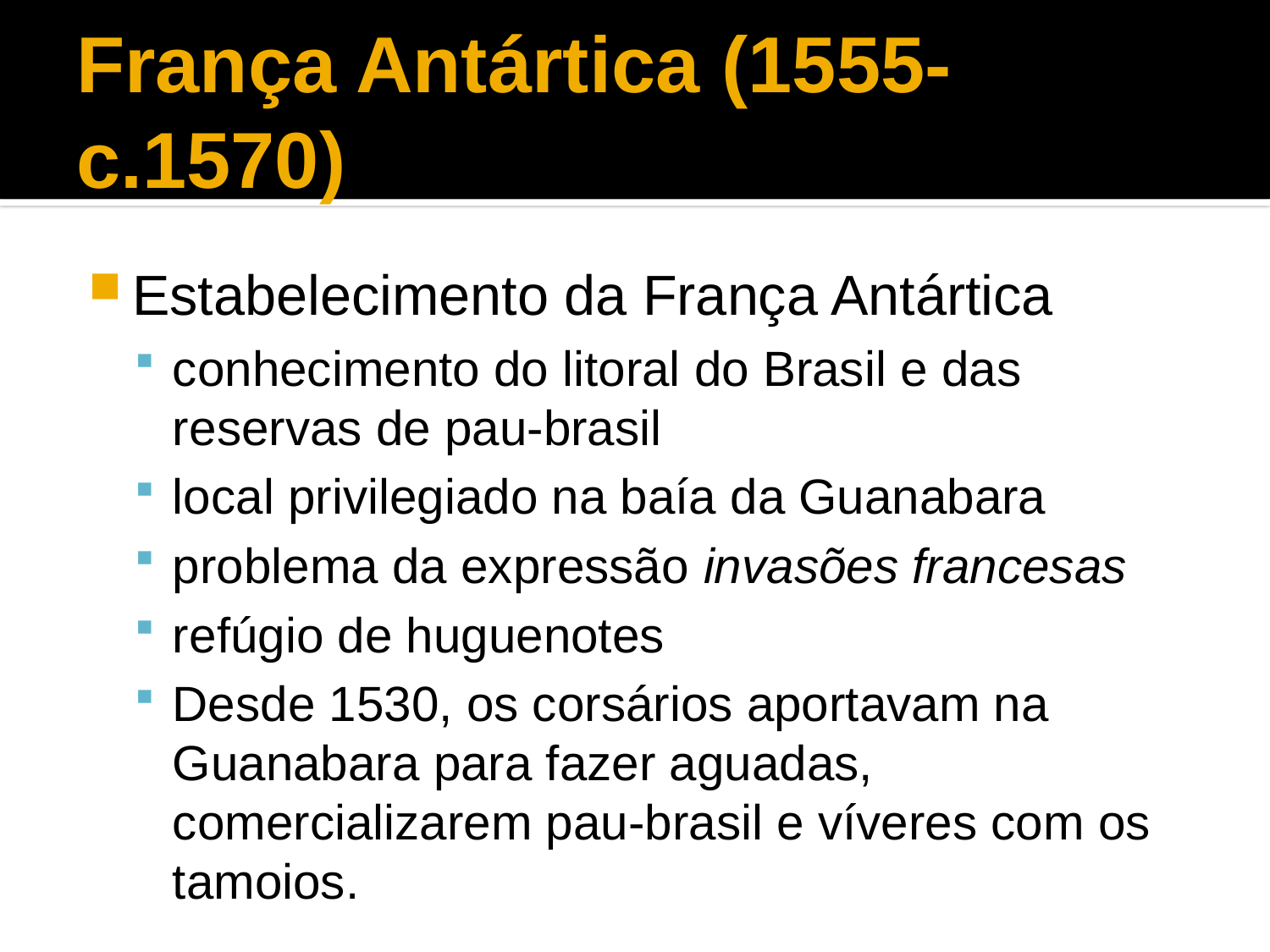

# França Antártica (1555-c.1570)
Estabelecimento da França Antártica
conhecimento do litoral do Brasil e das reservas de pau-brasil
local privilegiado na baía da Guanabara
problema da expressão invasões francesas
refúgio de huguenotes
Desde 1530, os corsários aportavam na Guanabara para fazer aguadas, comercializarem pau-brasil e víveres com os tamoios.